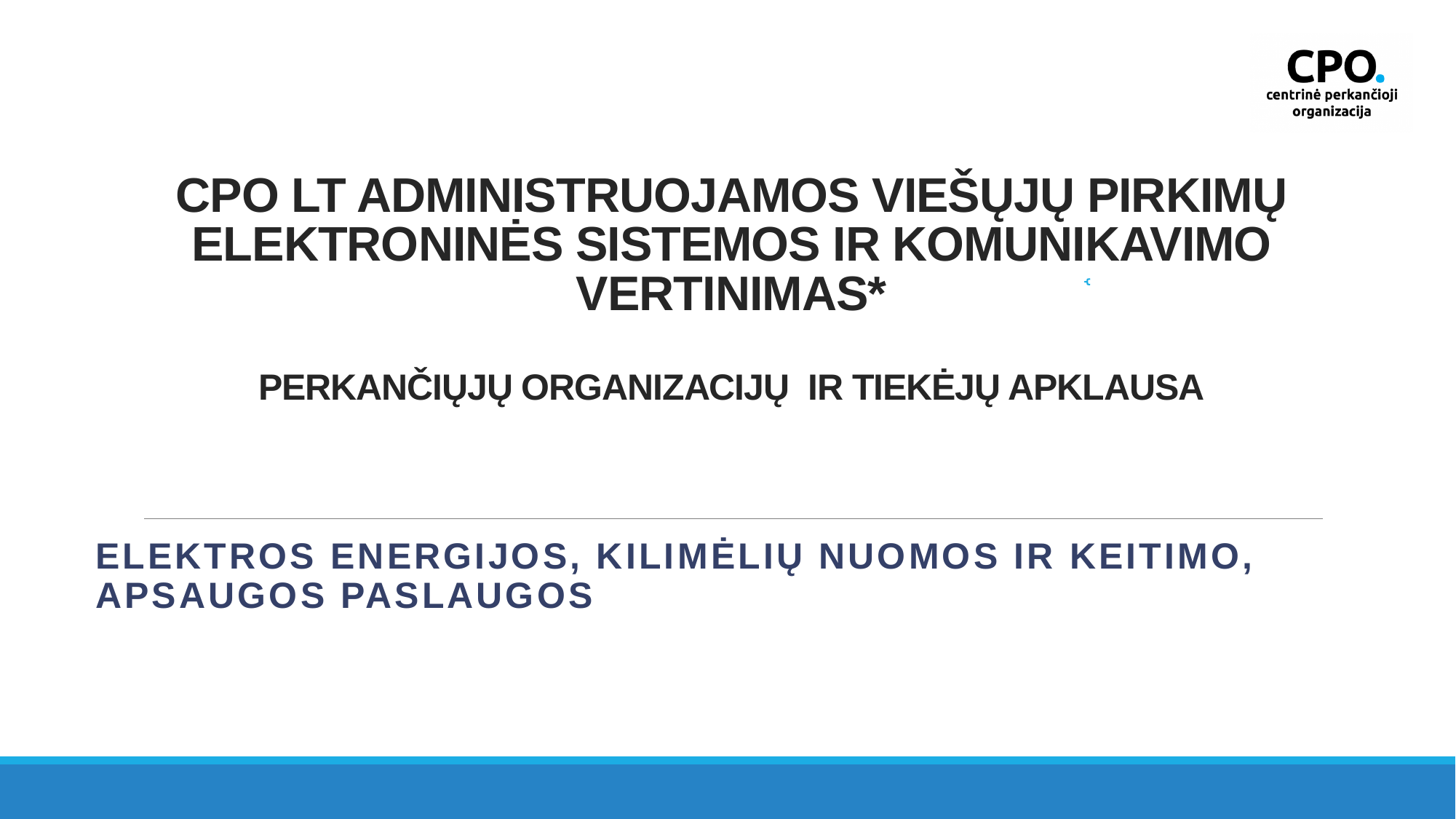

# CPO LT administruojamos viešųjų pirkimų elektroninės sistemos ir komunikavimo vertinimas* Perkančiųjų organizacijų  ir TIEKĖJŲ APKLAUSA

Elektros energijos, kilimėlių nuomos ir keitimo, apsaugos paslaugos